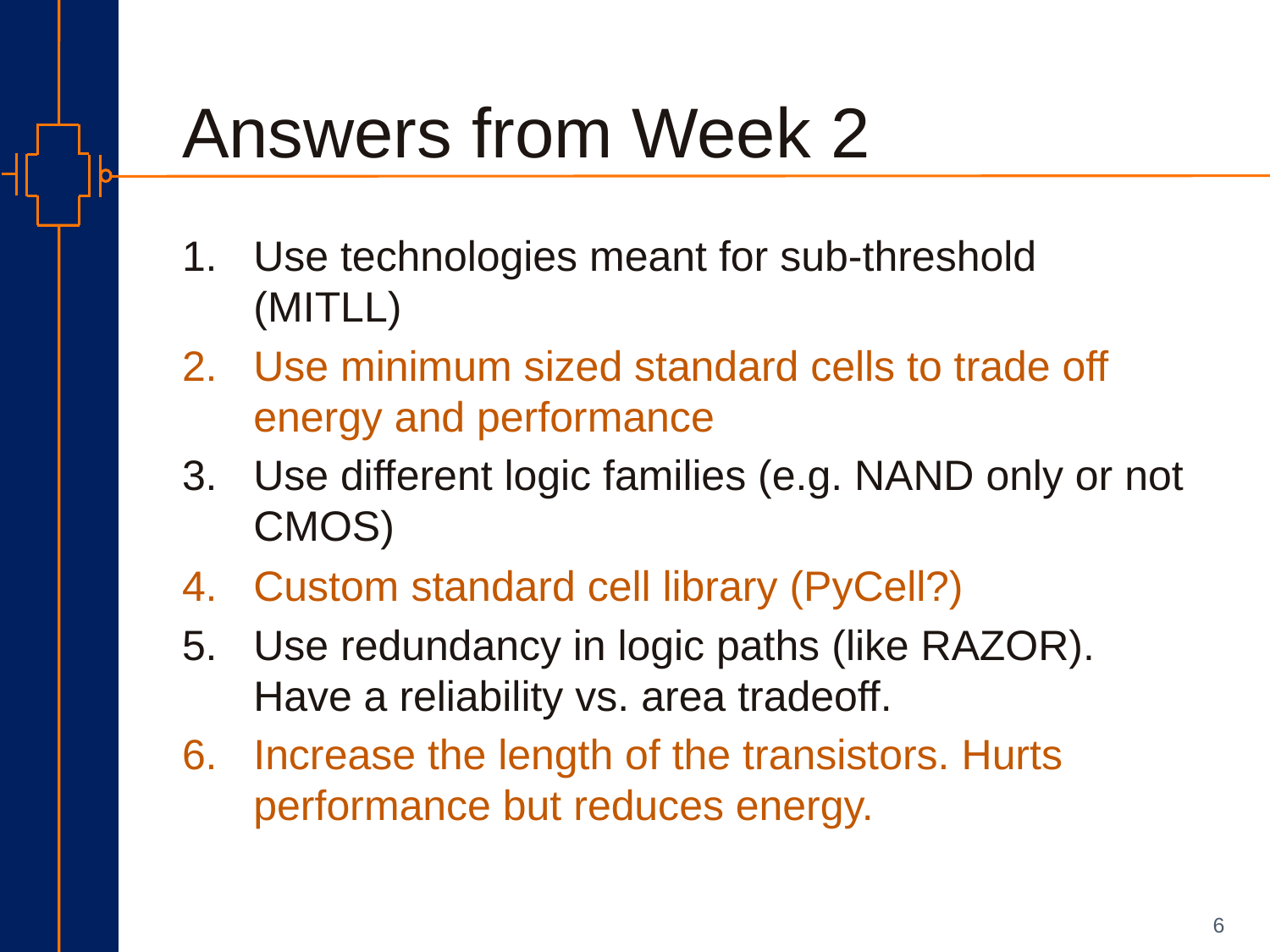

# Answers from Week 2
Use technologies meant for sub-threshold (MITLL)
Use minimum sized standard cells to trade off energy and performance
Use different logic families (e.g. NAND only or not CMOS)
Custom standard cell library (PyCell?)
Use redundancy in logic paths (like RAZOR). Have a reliability vs. area tradeoff.
Increase the length of the transistors. Hurts performance but reduces energy.
6